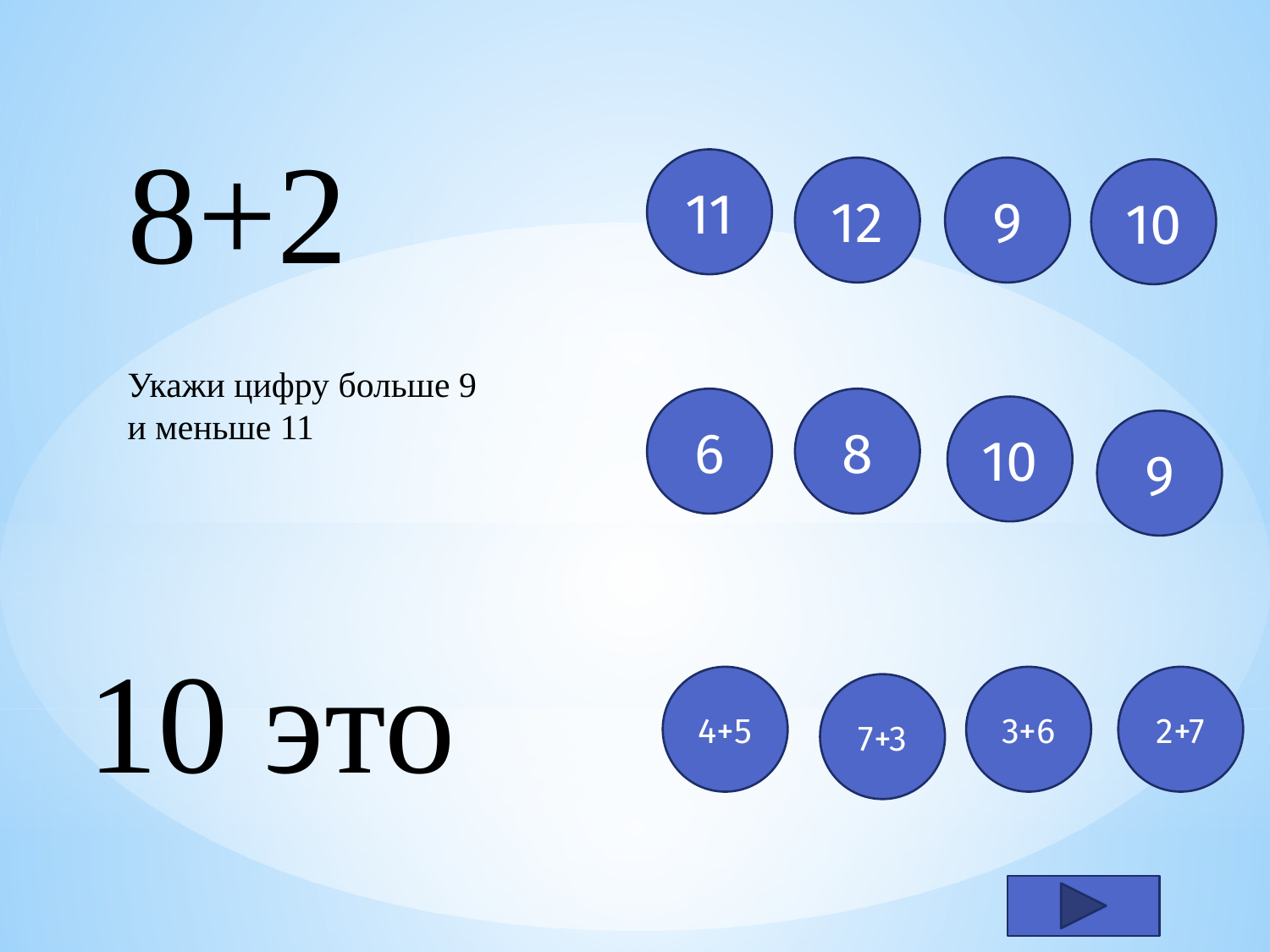

8+2
11
12
9
10
Укажи цифру больше 9 и меньше 11
6
8
10
9
10 это
4+5
3+6
2+7
7+3